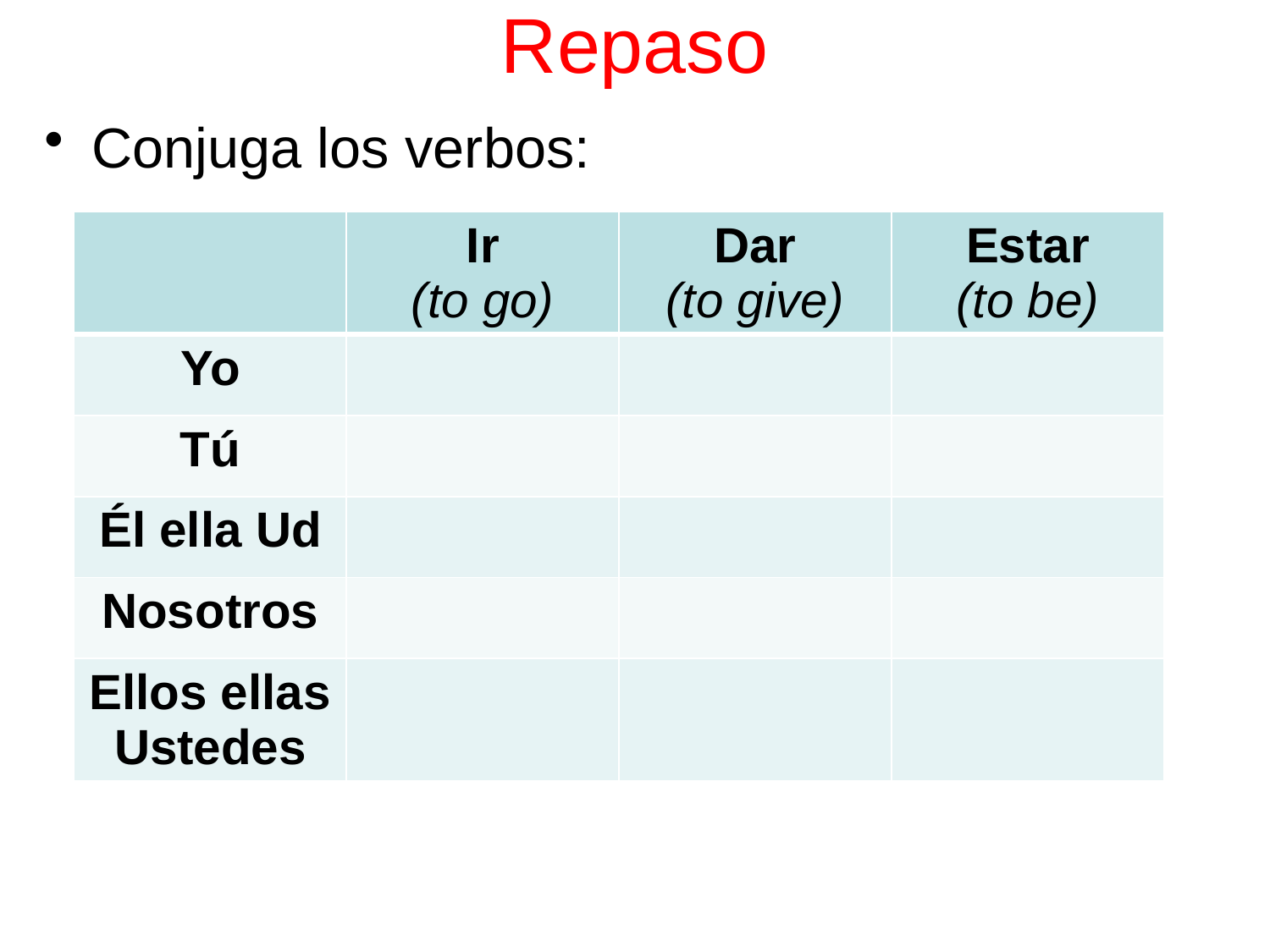

Repaso
Conjuga los verbos:

|  | Ir (to go) | Dar (to give) | Estar (to be) |
| --- | --- | --- | --- |
| Yo |  |  |  |
| Tú |  |  |  |
| Él ella Ud |  |  |  |
| Nosotros |  |  |  |
| Ellos ellas Ustedes |  |  |  |